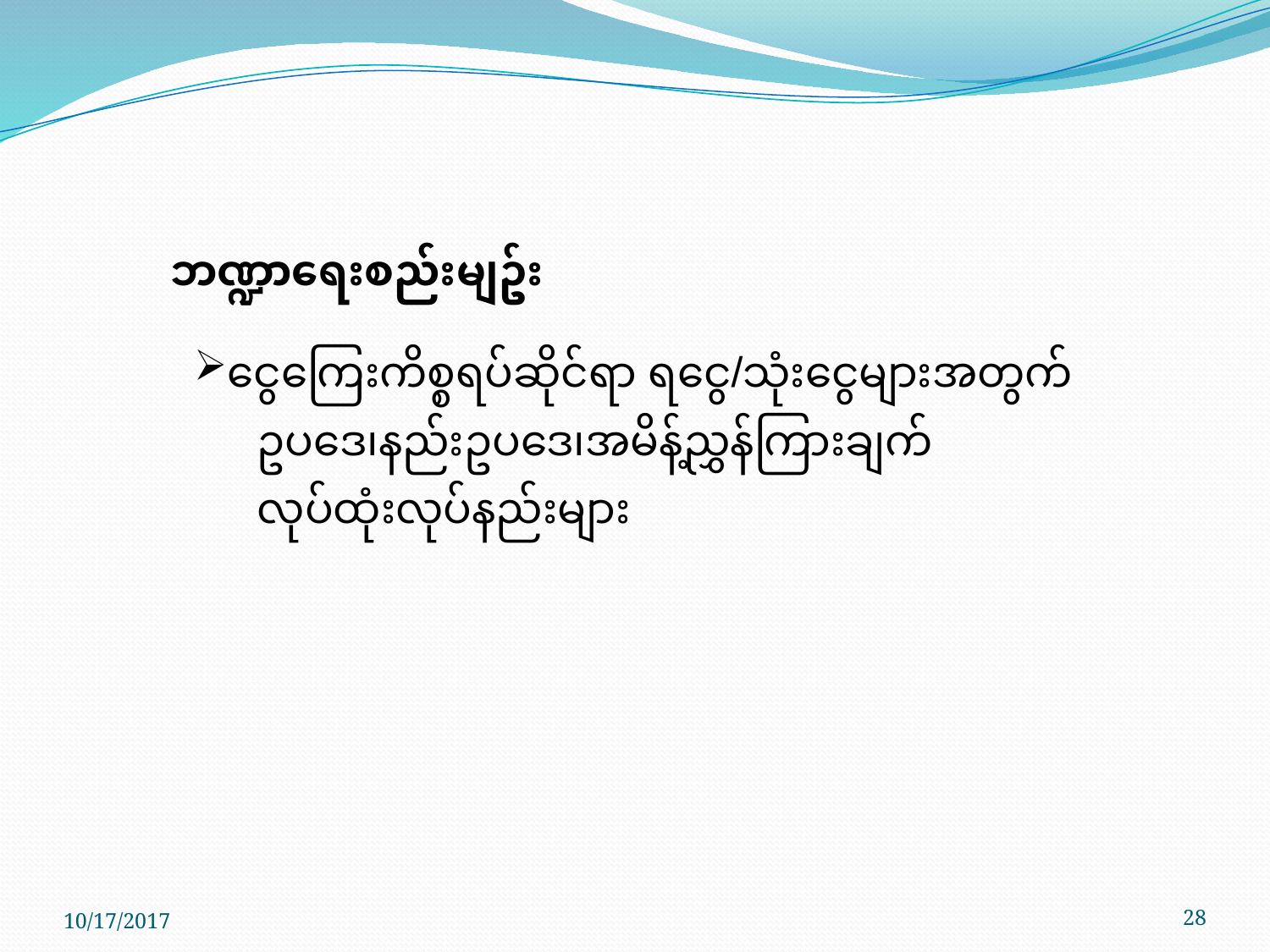

ဘဏ္ဍာရေးစည်းမျဥ်း

ငွေကြေးကိစ္စရပ်ဆိုင်ရာ ရငွေ/သုံးငွေများအတွက်
   ဥပဒေ၊နည်းဥပဒေ၊အမိန့်ညွှန်ကြားချက်
   လုပ်ထုံးလုပ်နည်းများ
10/17/2017

28